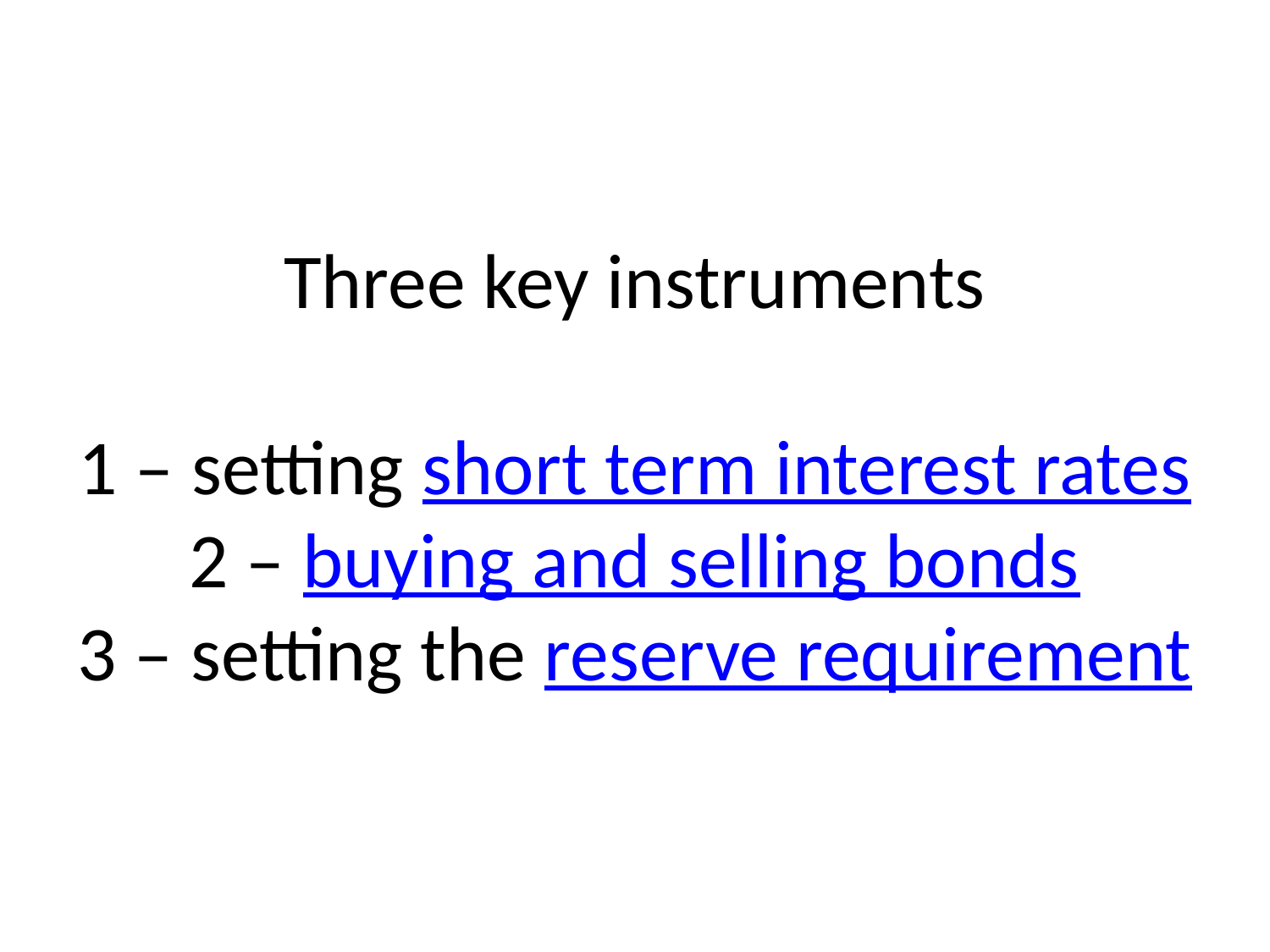

# Three key instruments 1 – setting short term interest rates 2 – buying and selling bonds 3 – setting the reserve requirement